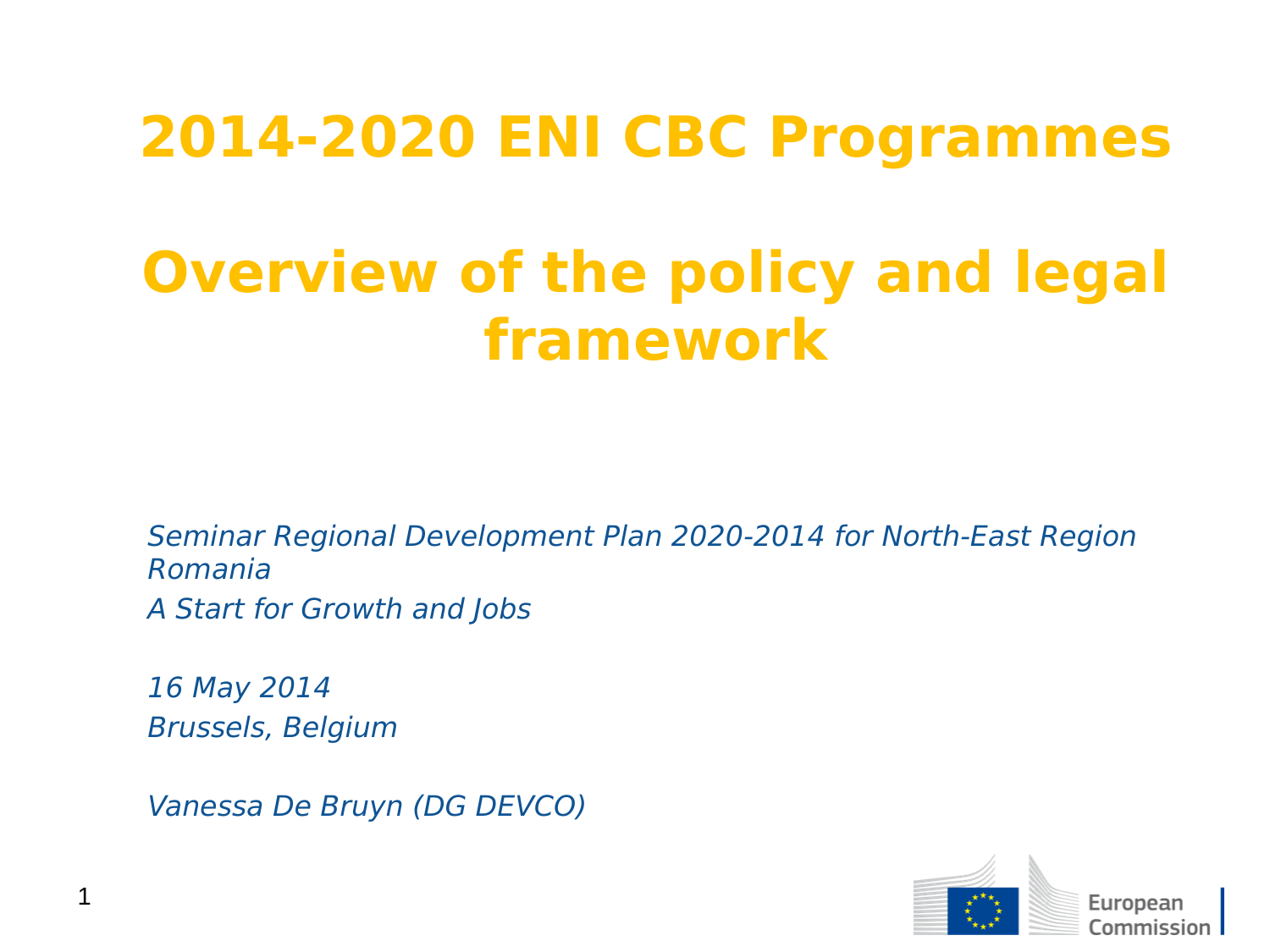

# 2014-2020 ENI CBC Programmes Overview of the policy and legal framework
Bodil Persson (DG DEVCO)
Seminar Regional Development Plan 2020-2014 for North-East Region Romania
A Start for Growth and Jobs

16 May 2014
Brussels, Belgium

Vanessa De Bruyn (DG DEVCO)

1